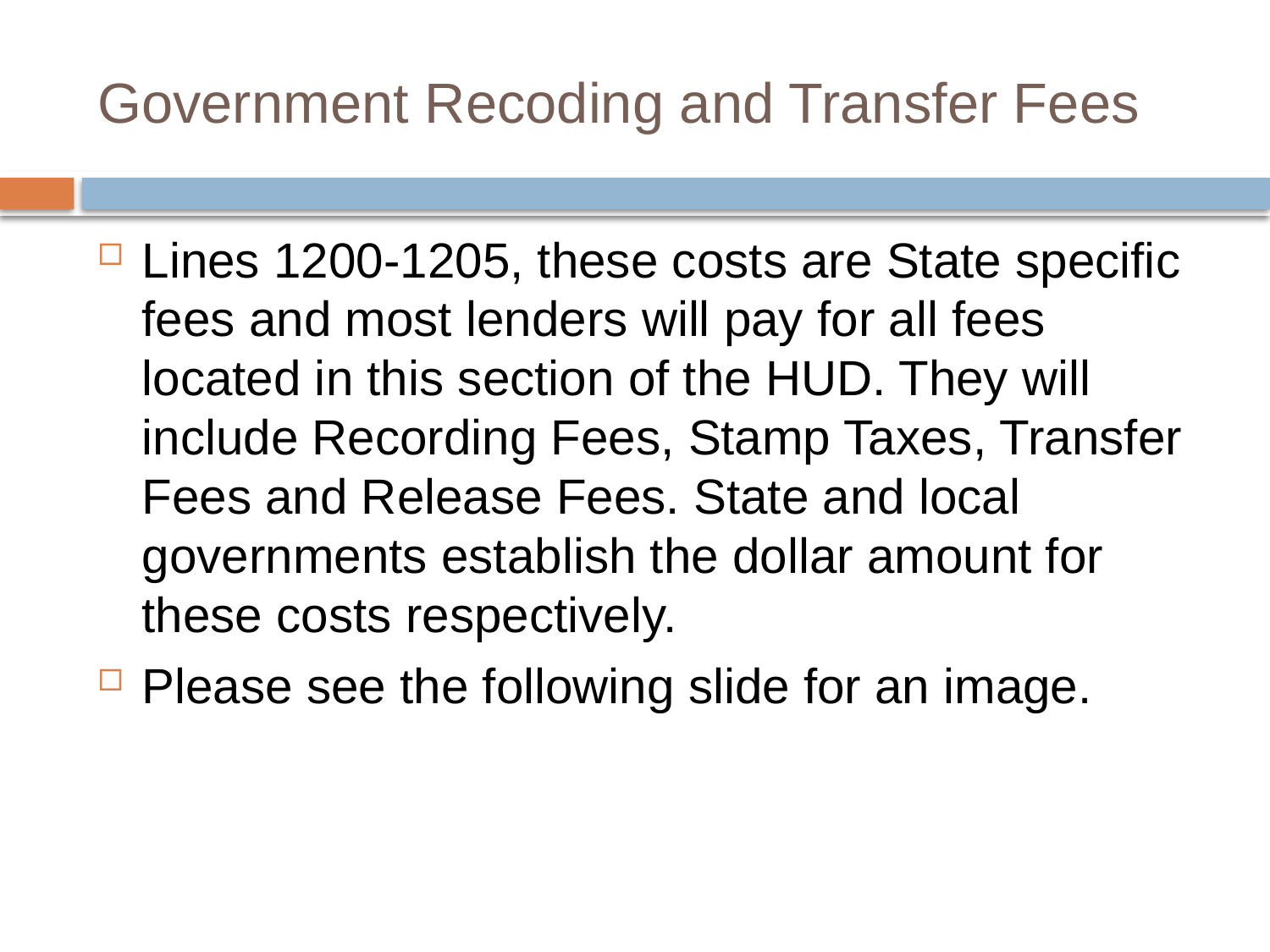

# Government Recoding and Transfer Fees
Lines 1200‐1205, these costs are State specific fees and most lenders will pay for all fees located in this section of the HUD. They will include Recording Fees, Stamp Taxes, Transfer Fees and Release Fees. State and local governments establish the dollar amount for these costs respectively.
Please see the following slide for an image.